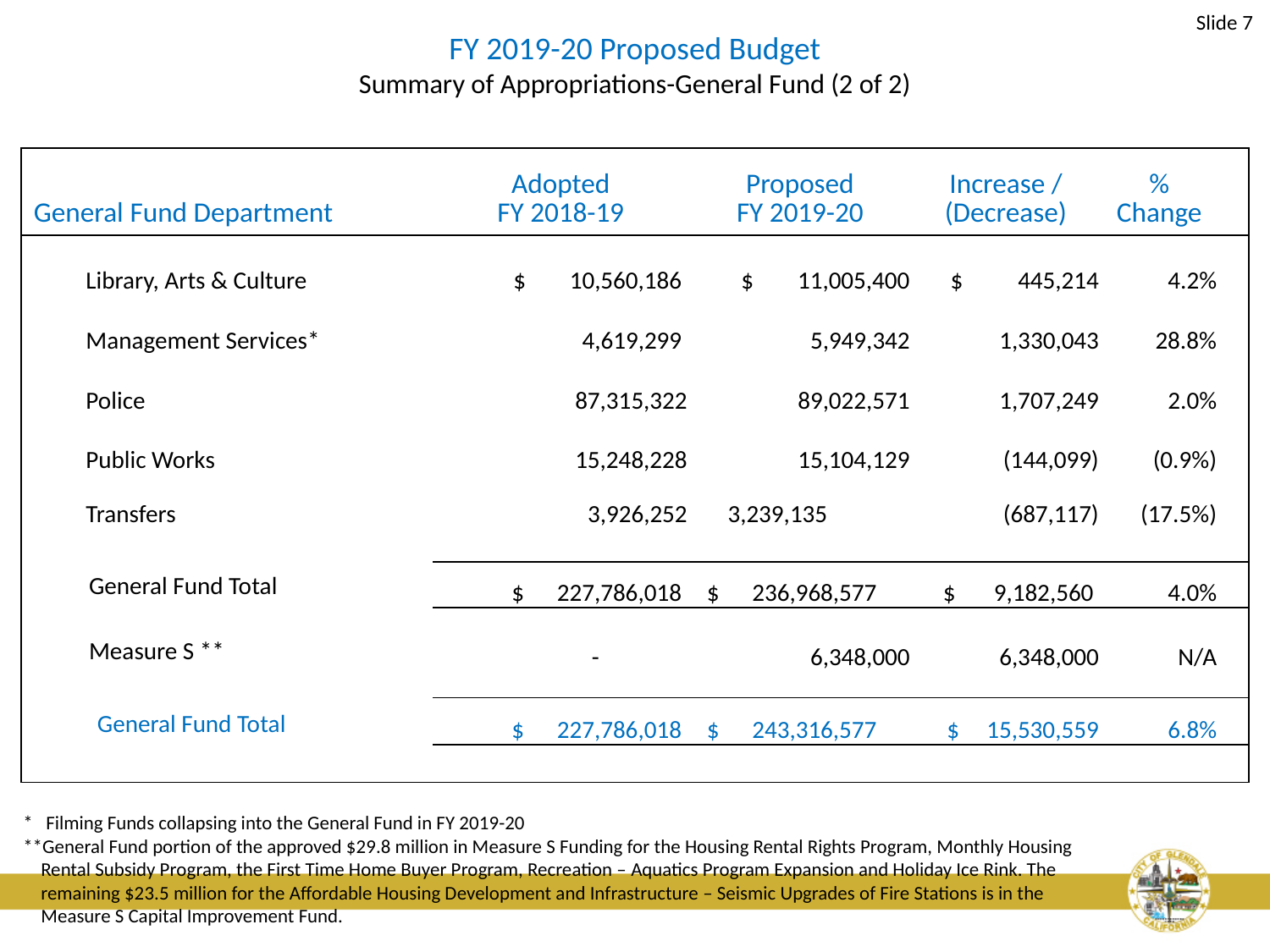

Slide 7
# FY 2019-20 Proposed Budget Summary of Appropriations-General Fund (2 of 2)
| General Fund Department | Adopted FY 2018-19 | Proposed FY 2019-20 | Increase / (Decrease) | % Change |  |
| --- | --- | --- | --- | --- | --- |
| Library, Arts & Culture | $ 10,560,186 | $ 11,005,400 | $ 445,214 | 4.2% |  |
| Management Services\* | 4,619,299 | 5,949,342 | 1,330,043 | 28.8% |  |
| Police | 87,315,322 | 89,022,571 | 1,707,249 | 2.0% |  |
| Public Works | 15,248,228 | 15,104,129 | (144,099) | (0.9%) |  |
| Transfers | 3,926,252 | 3,239,135 | (687,117) | (17.5%) |  |
|  |  |  |  |  |  |
| General Fund Total | $ 227,786,018 | $ 236,968,577 | $ 9,182,560 | 4.0% |  |
|  |  |  |  |  |  |
| Measure S \*\* | - | 6,348,000 | 6,348,000 | N/A |  |
|  |  |  |  |  |  |
| General Fund Total | $ 227,786,018 | $ 243,316,577 | $ 15,530,559 | 6.8% |  |
|  |  |  |  |  |  |
*   Filming Funds collapsing into the General Fund in FY 2019-20
**General Fund portion of the approved $29.8 million in Measure S Funding for the Housing Rental Rights Program, Monthly Housing
    Rental Subsidy Program, the First Time Home Buyer Program, Recreation – Aquatics Program Expansion and Holiday Ice Rink. The
    remaining $23.5 million for the Affordable Housing Development and Infrastructure – Seismic Upgrades of Fire Stations is in the
    Measure S Capital Improvement Fund.